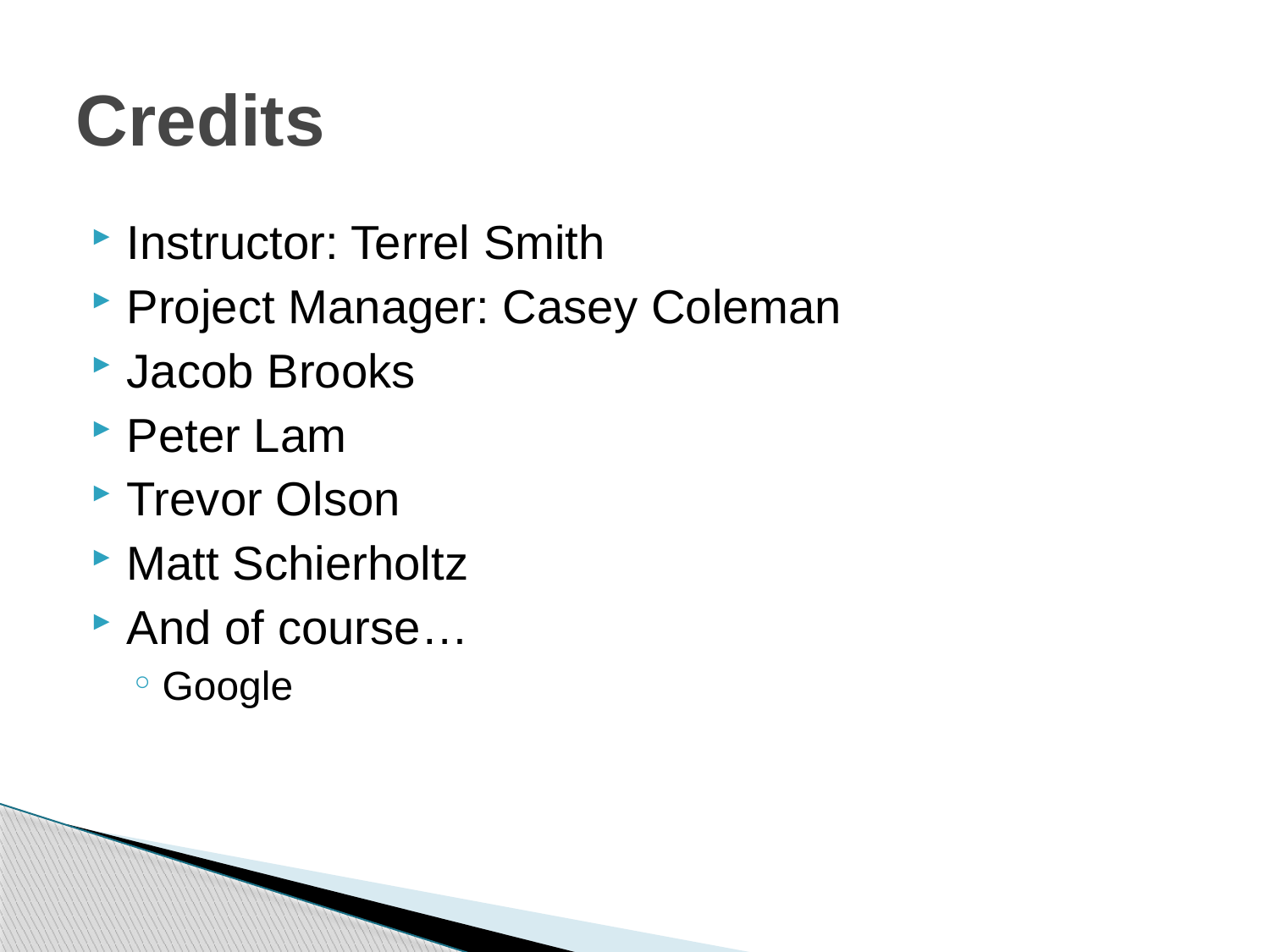

# Credits
Instructor: Terrel Smith
Project Manager: Casey Coleman
Jacob Brooks
Peter Lam
Trevor Olson
Matt Schierholtz
And of course…
Google